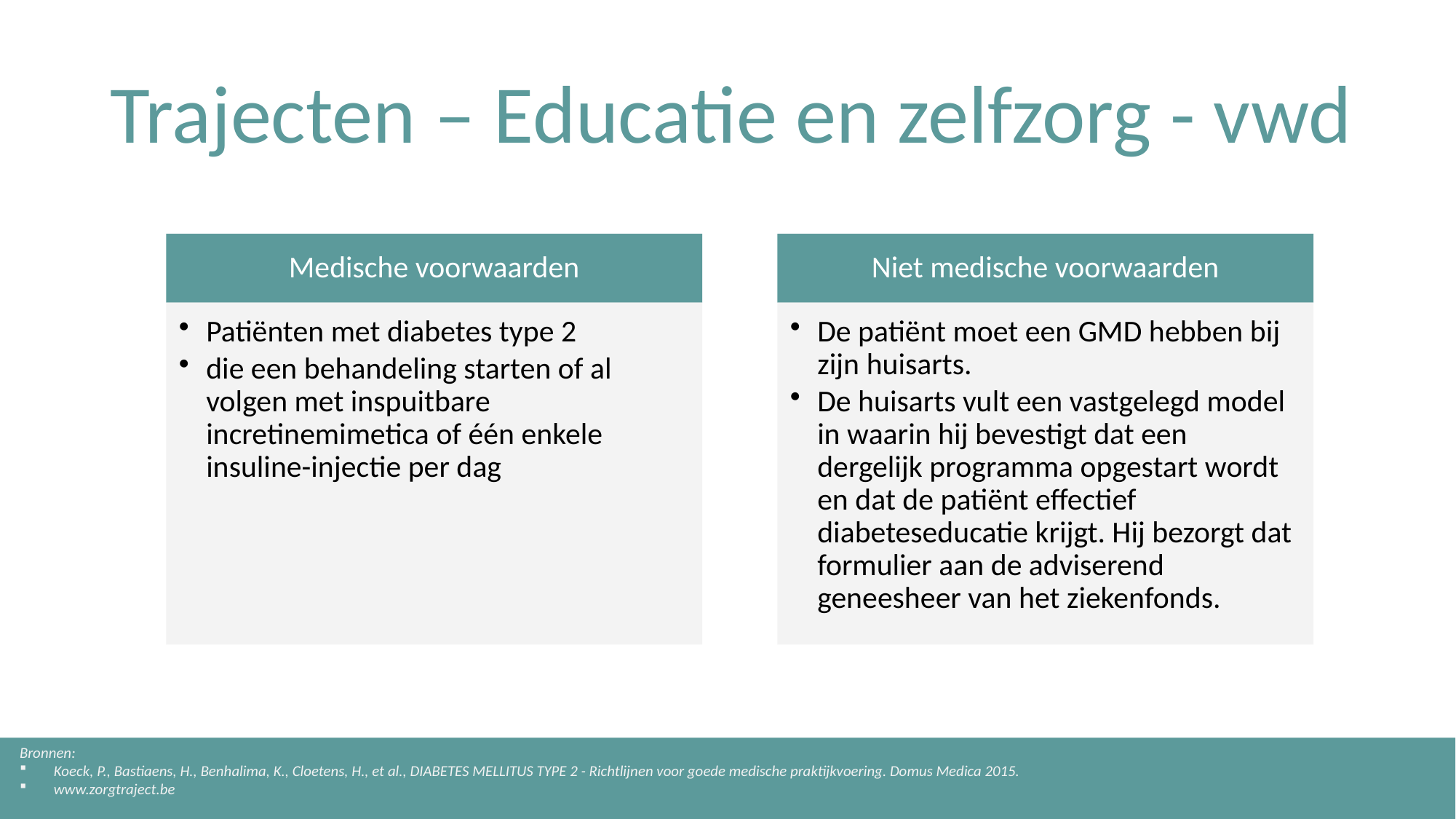

# Trajecten – Educatie en zelfzorg - vwd
Medische voorwaarden
Patiënten met diabetes type 2
die een behandeling starten of al volgen met inspuitbare incretinemimetica of één enkele insuline-injectie per dag
Niet medische voorwaarden
De patiënt moet een GMD hebben bij zijn huisarts.
De huisarts vult een vastgelegd model in waarin hij bevestigt dat een dergelijk programma opgestart wordt en dat de patiënt effectief diabeteseducatie krijgt. Hij bezorgt dat formulier aan de adviserend geneesheer van het ziekenfonds.
Bronnen:
Koeck, P., Bastiaens, H., Benhalima, K., Cloetens, H., et al., DIABETES MELLITUS TYPE 2 - Richtlijnen voor goede medische praktijkvoering. Domus Medica 2015.
www.zorgtraject.be